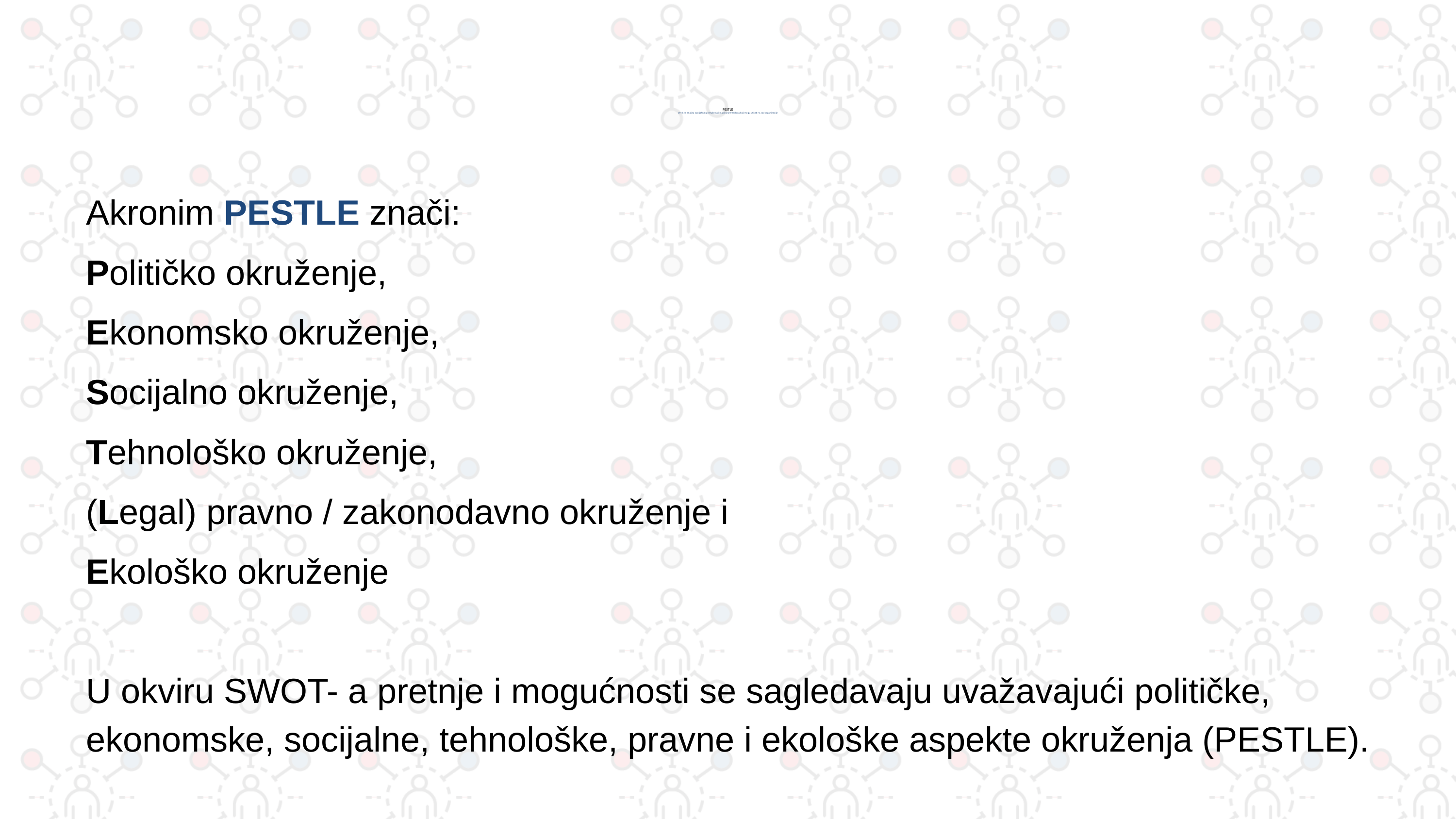

# PESTLE okvir za analizu spoljašnjeg okruženja i mapiranje trendova koji mogu uticati na rad organizacije
Akronim PESTLE znači:
Političko okruženje,
Ekonomsko okruženje,
Socijalno okruženje,
Tehnološko okruženje,
(Legal) pravno / zakonodavno okruženje i
Ekološko okruženje

U okviru SWOT- a pretnje i mogućnosti se sagledavaju uvažavajući političke, ekonomske, socijalne, tehnološke, pravne i ekološke aspekte okruženja (PESTLE).